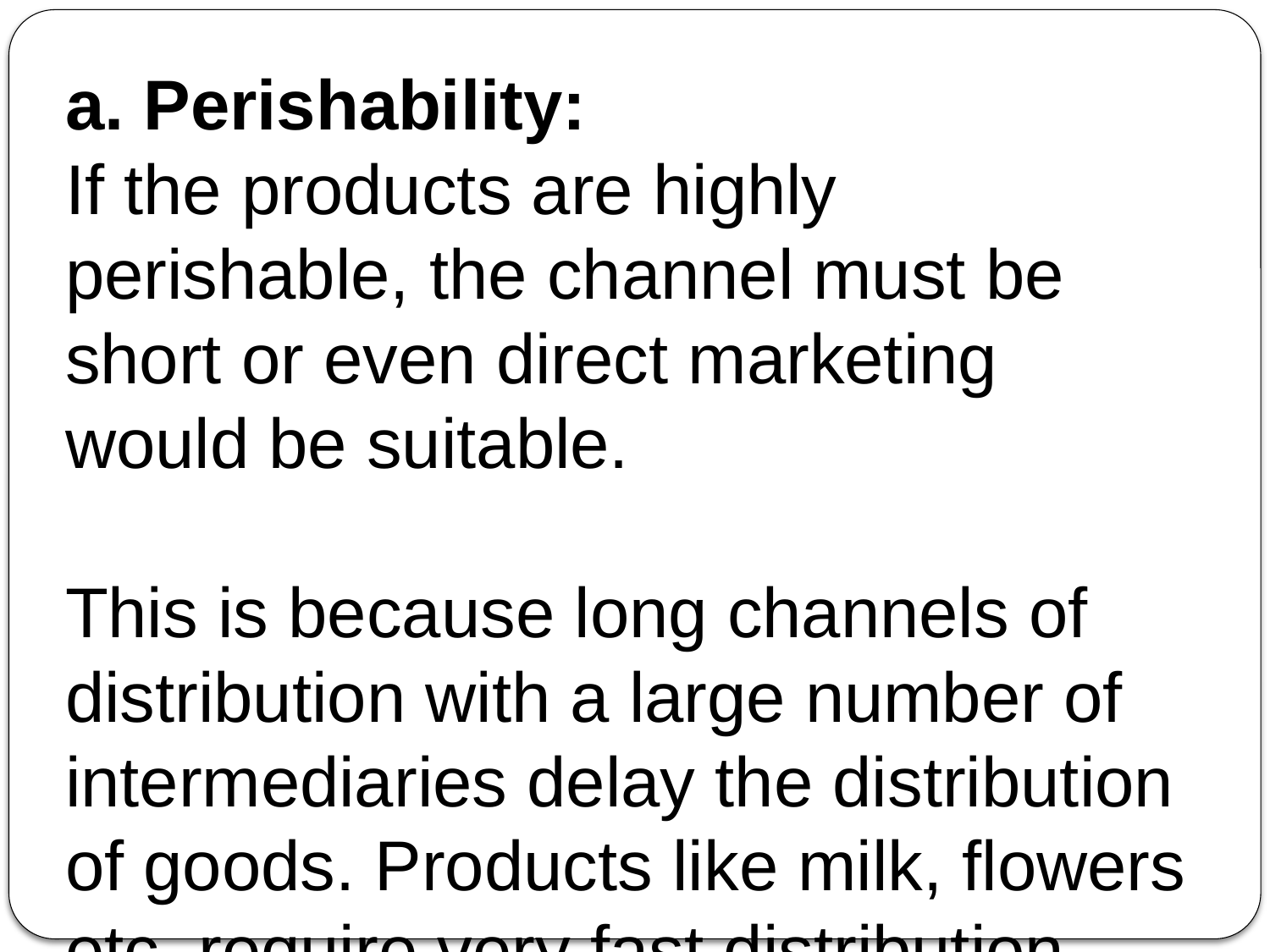

a. Perishability:
If the products are highly perishable, the channel must be short or even direct marketing would be suitable.

This is because long channels of distribution with a large number of intermediaries delay the distribution of goods. Products like milk, flowers etc. require very fast distribution.